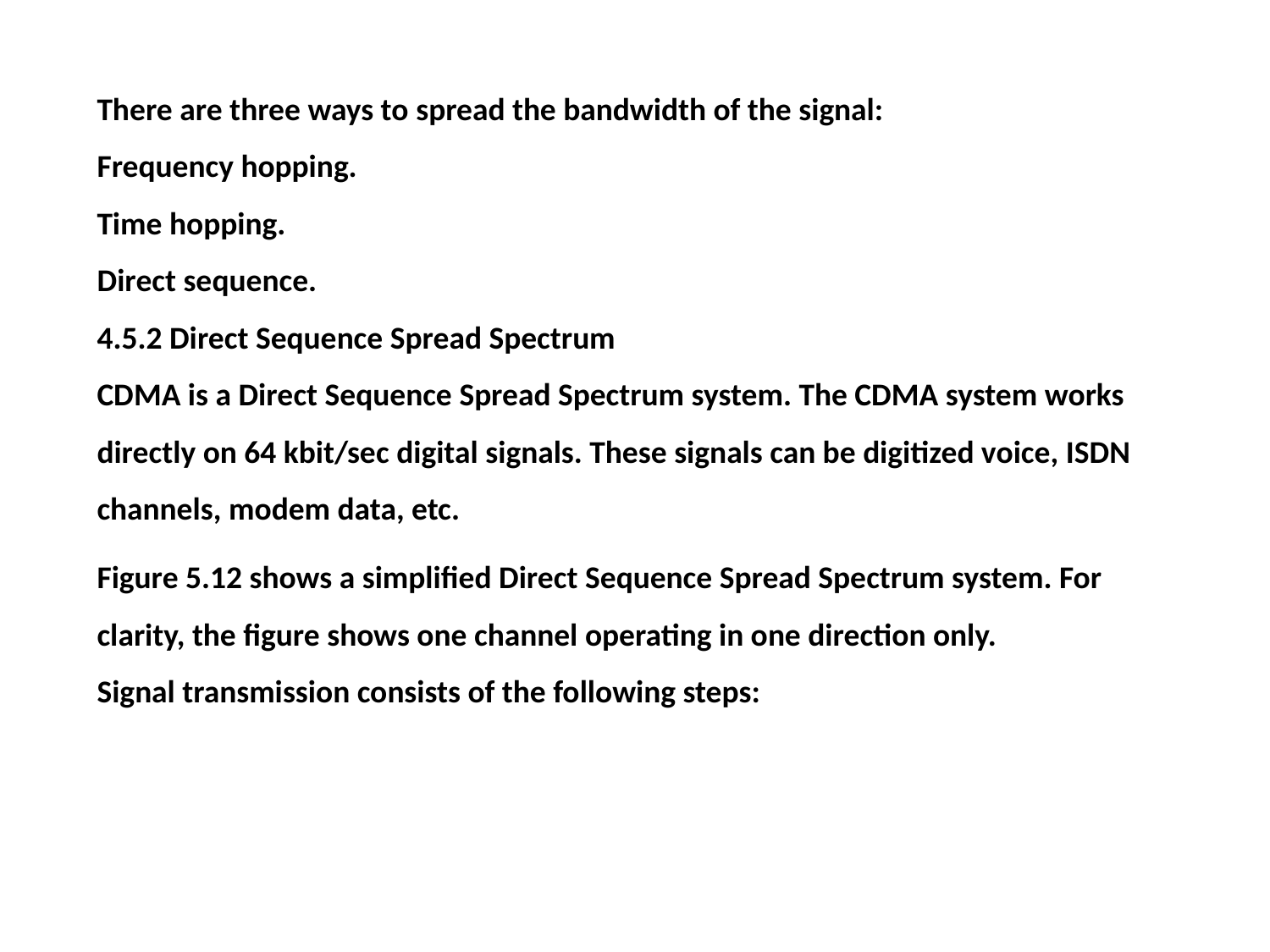

There are three ways to spread the bandwidth of the signal:
Frequency hopping.
Time hopping.
Direct sequence.
4.5.2 Direct Sequence Spread Spectrum
CDMA is a Direct Sequence Spread Spectrum system. The CDMA system works directly on 64 kbit/sec digital signals. These signals can be digitized voice, ISDN channels, modem data, etc.
Figure 5.12 shows a simplified Direct Sequence Spread Spectrum system. For clarity, the figure shows one channel operating in one direction only.
Signal transmission consists of the following steps: